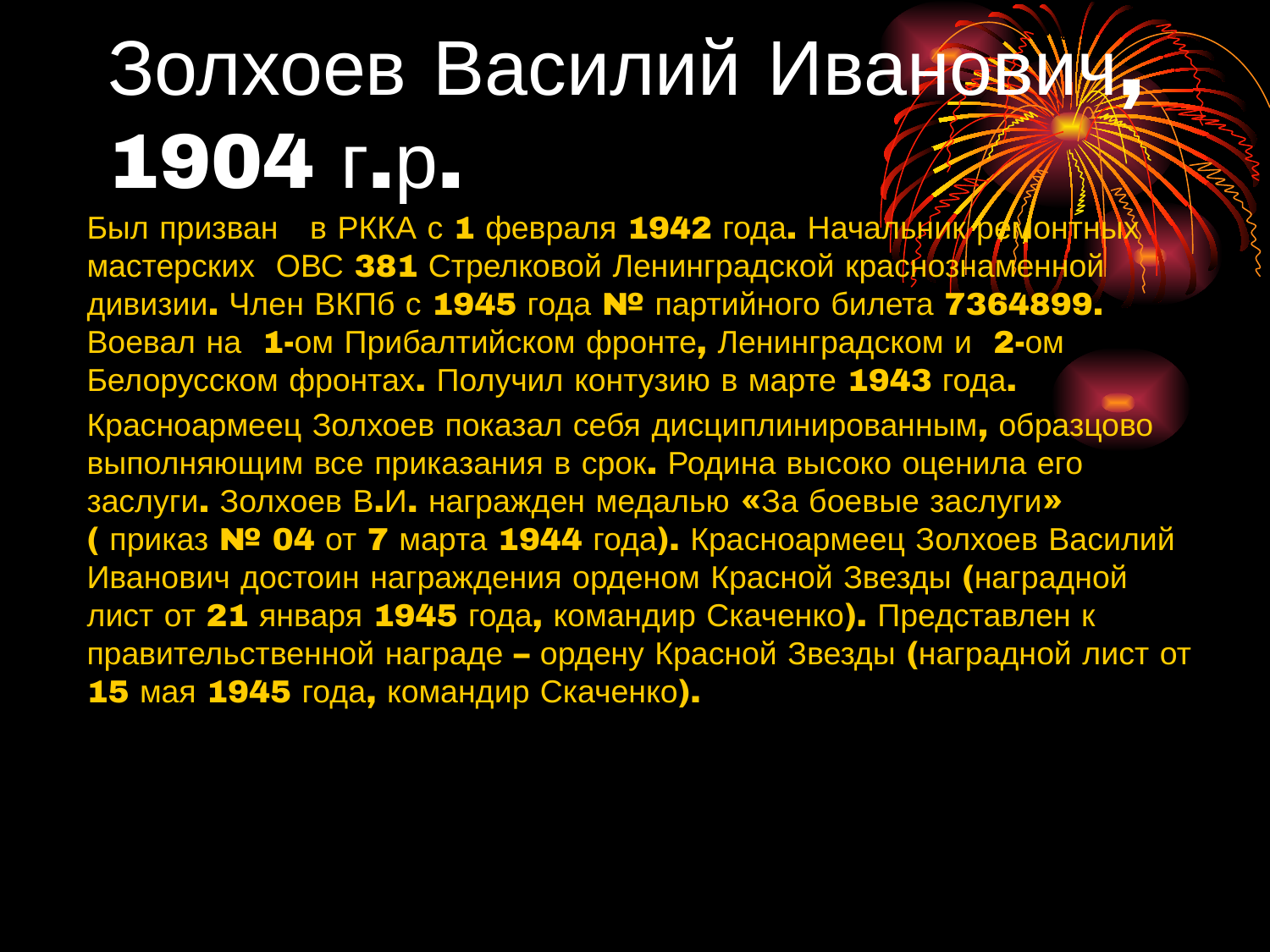

# Золхоев Василий Иванович, 1904 г.р.
Был призван   в РККА с 1 февраля 1942 года. Начальник ремонтных мастерских  ОВС 381 Стрелковой Ленинградской краснознаменной дивизии. Член ВКПб с 1945 года № партийного билета 7364899. Воевал на  1-ом Прибалтийском фронте, Ленинградском и  2-ом Белорусском фронтах. Получил контузию в марте 1943 года.
Красноармеец Золхоев показал себя дисциплинированным, образцово выполняющим все приказания в срок. Родина высоко оценила его заслуги. Золхоев В.И. награжден медалью «За боевые заслуги» ( приказ № 04 от 7 марта 1944 года). Красноармеец Золхоев Василий Иванович достоин награждения орденом Красной Звезды (наградной лист от 21 января 1945 года, командир Скаченко). Представлен к правительственной награде – ордену Красной Звезды (наградной лист от 15 мая 1945 года, командир Скаченко).